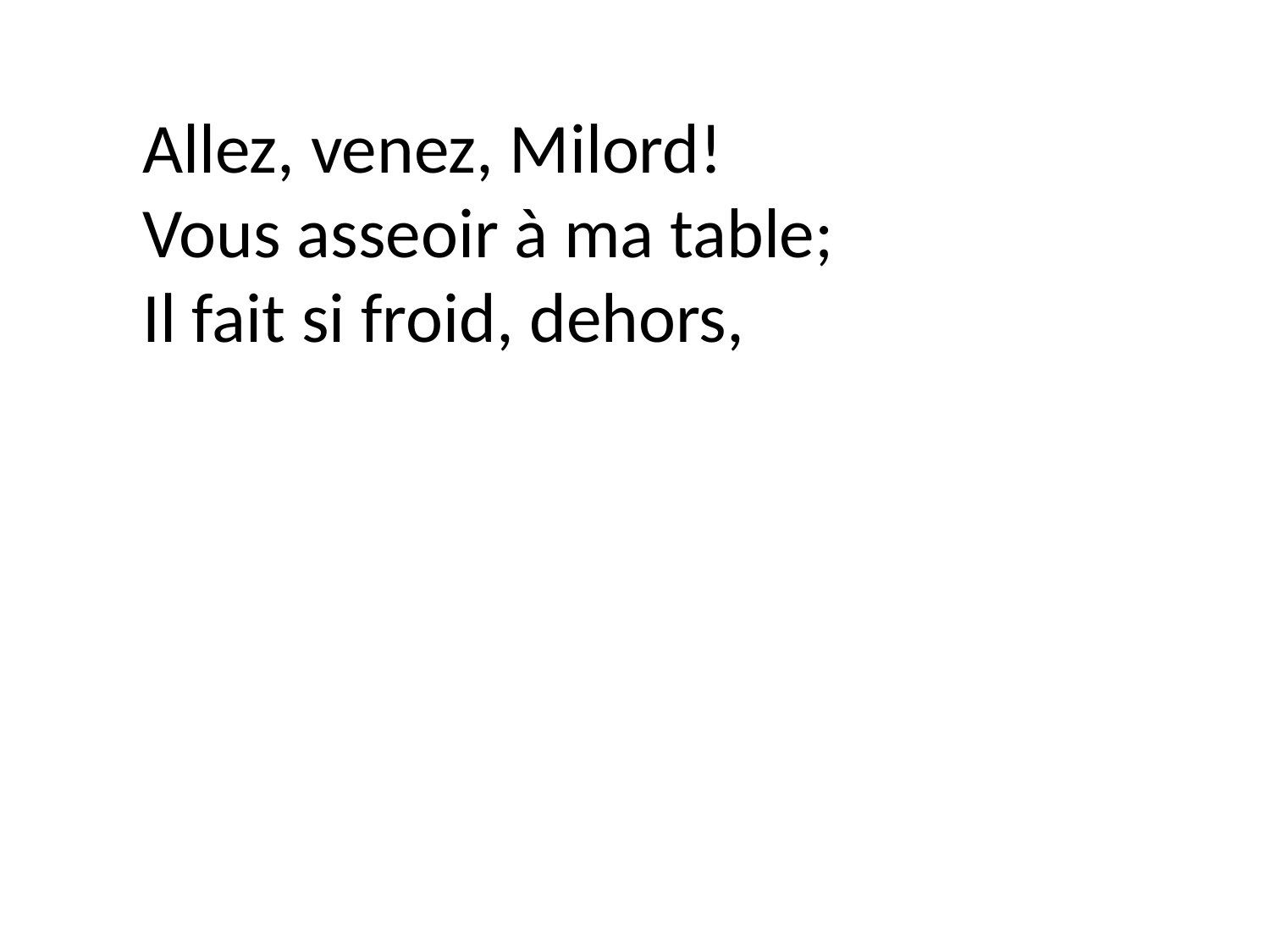

Allez, venez, Milord!
Vous asseoir à ma table;
Il fait si froid, dehors,